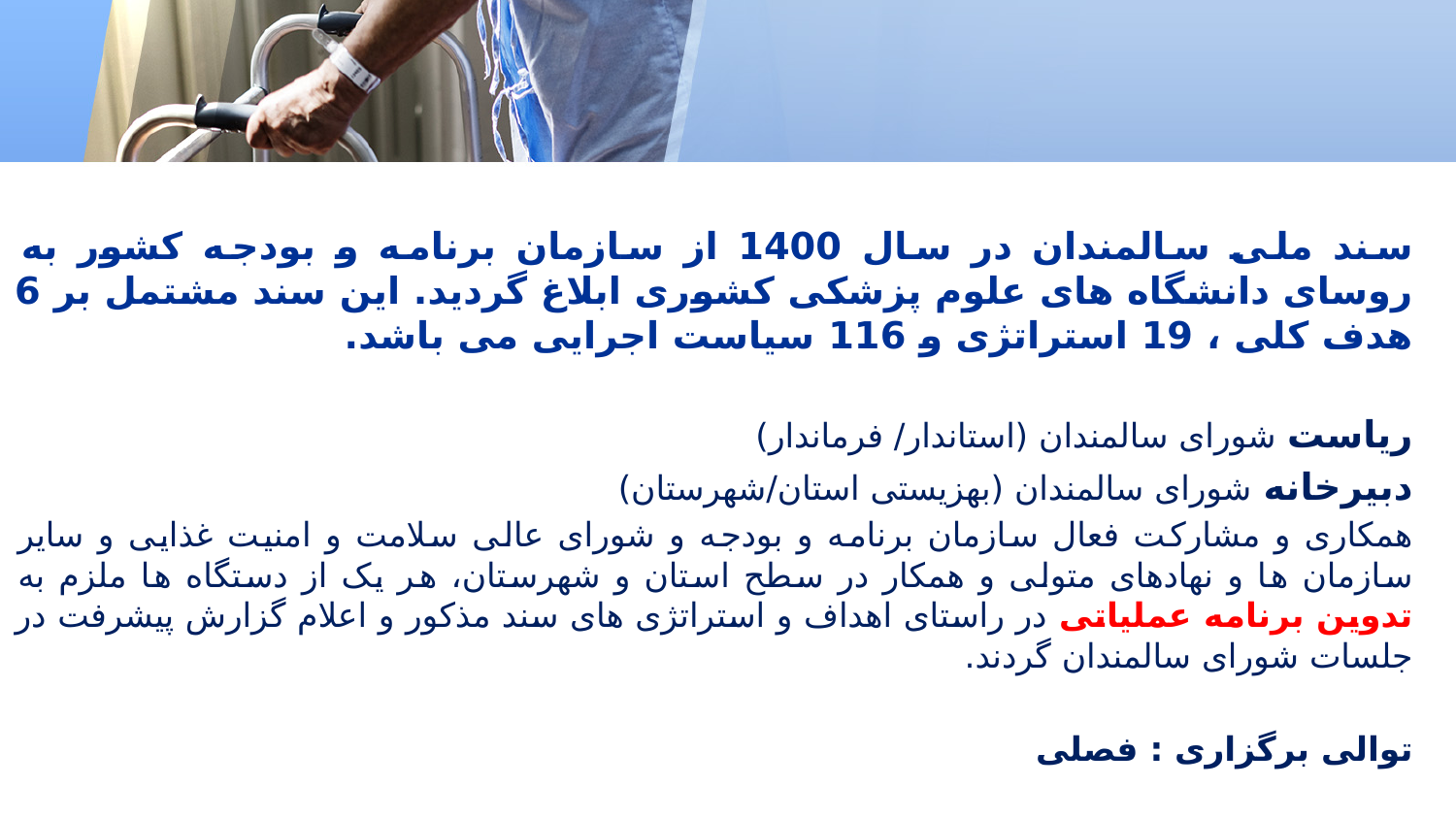

سند ملی سالمندان در سال 1400 از سازمان برنامه و بودجه کشور به روسای دانشگاه های علوم پزشکی کشوری ابلاغ گردید. این سند مشتمل بر 6 هدف کلی ، 19 استراتژی و 116 سیاست اجرایی می باشد.

ریاست شورای سالمندان (استاندار/ فرماندار)
دبیرخانه شورای سالمندان (بهزیستی استان/شهرستان)
همکاری و مشارکت فعال سازمان برنامه و بودجه و شورای عالی سلامت و امنیت غذایی و سایر سازمان ها و نهادهای متولی و همکار در سطح استان و شهرستان، هر یک از دستگاه ها ملزم به تدوین برنامه عملیاتی در راستای اهداف و استراتژی های سند مذکور و اعلام گزارش پیشرفت در جلسات شورای سالمندان گردند.

توالی برگزاری : فصلی